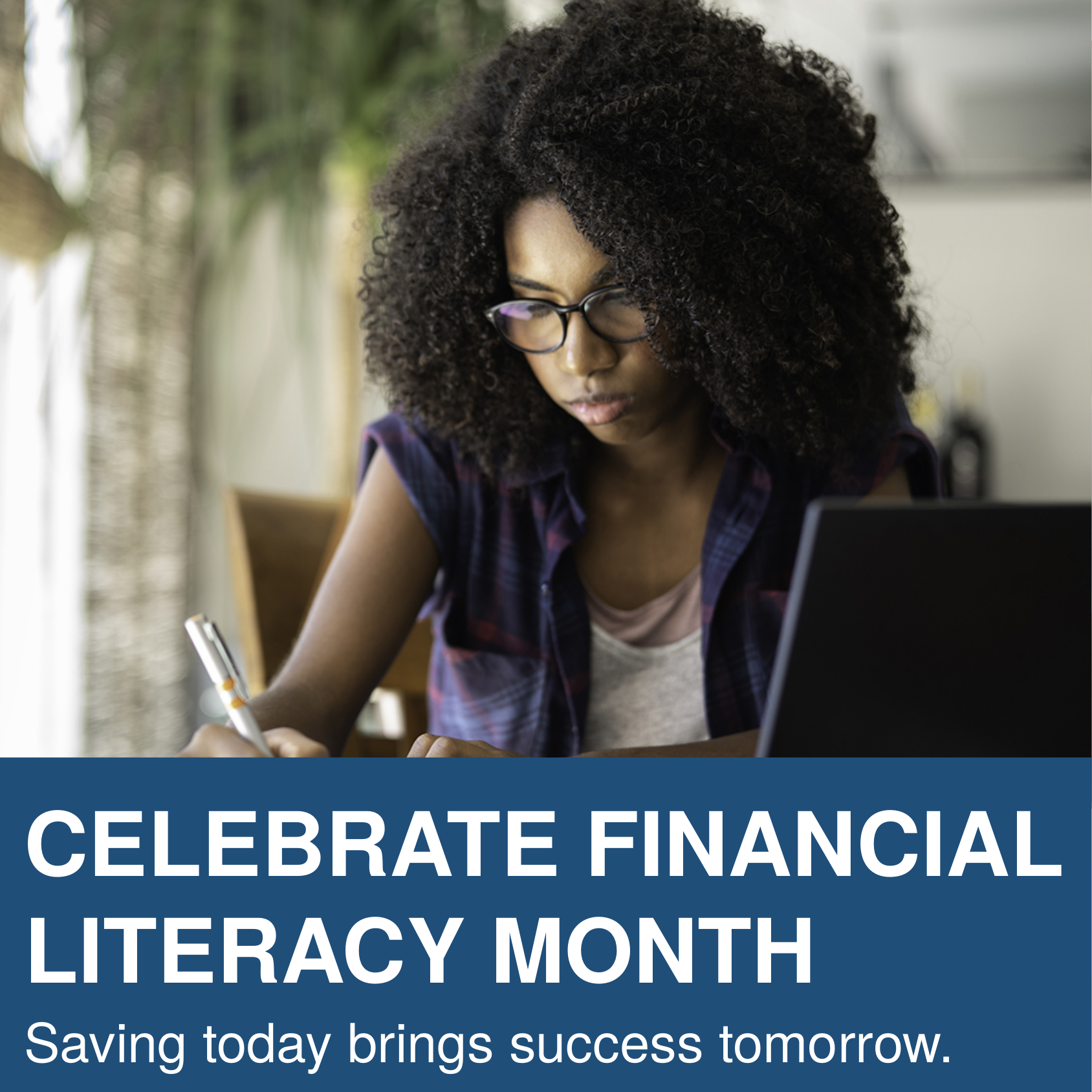

CELEBRATE FINANCIAL LITERACY MONTH
Saving today brings success tomorrow.